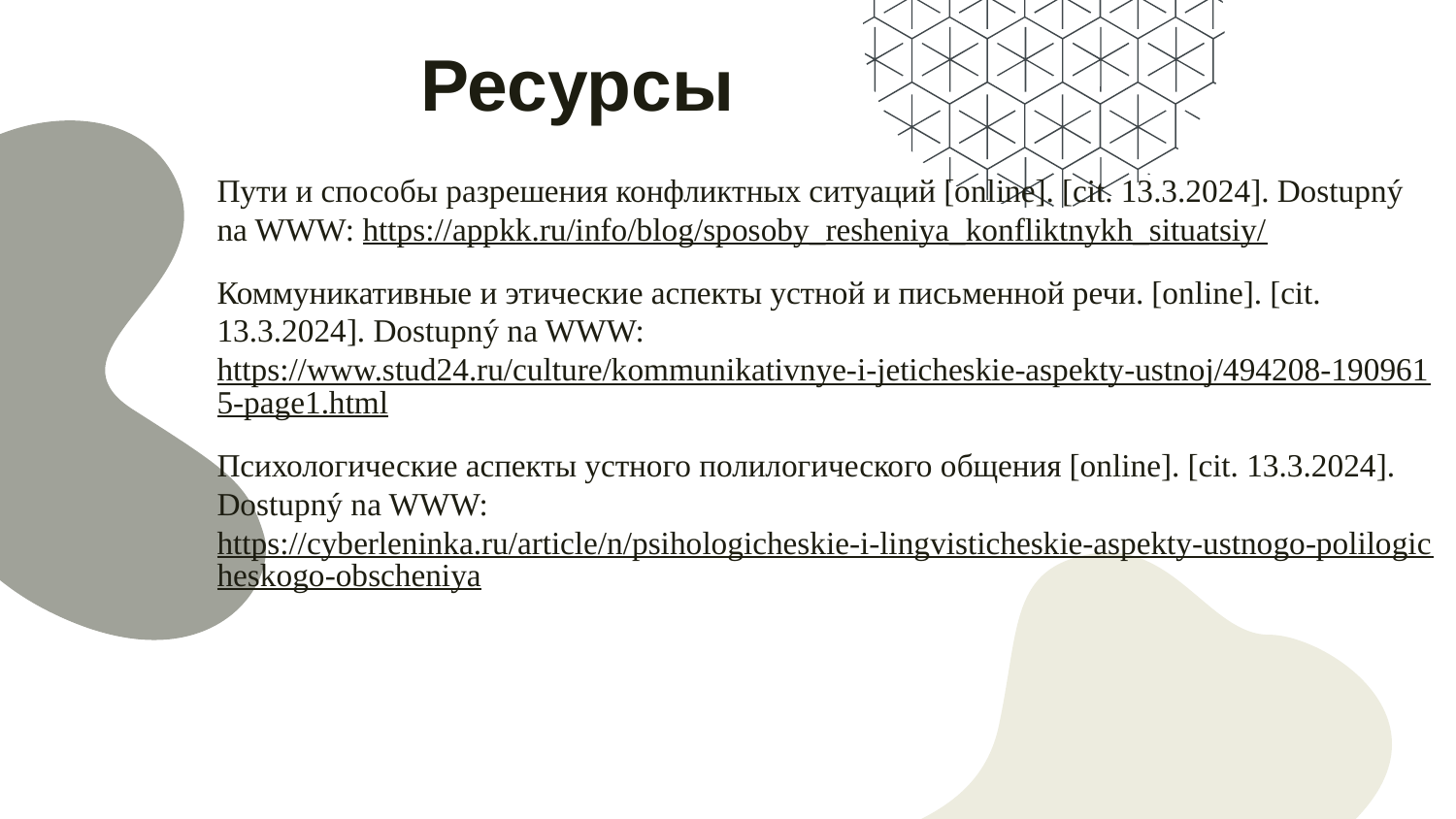

# Ресурсы
Пути и способы разрешения конфликтных ситуаций [online]. [cit. 13.3.2024]. Dostupný na WWW: https://appkk.ru/info/blog/sposoby_resheniya_konfliktnykh_situatsiy/
Коммуникативные и этические аспекты устной и письменной речи. [online]. [cit. 13.3.2024]. Dostupný na WWW: https://www.stud24.ru/culture/kommunikativnye-i-jeticheskie-aspekty-ustnoj/494208-1909615-page1.html
Психологические аспекты устного полилогического общения [online]. [cit. 13.3.2024]. Dostupný na WWW: https://cyberleninka.ru/article/n/psihologicheskie-i-lingvisticheskie-aspekty-ustnogo-polilogicheskogo-obscheniya